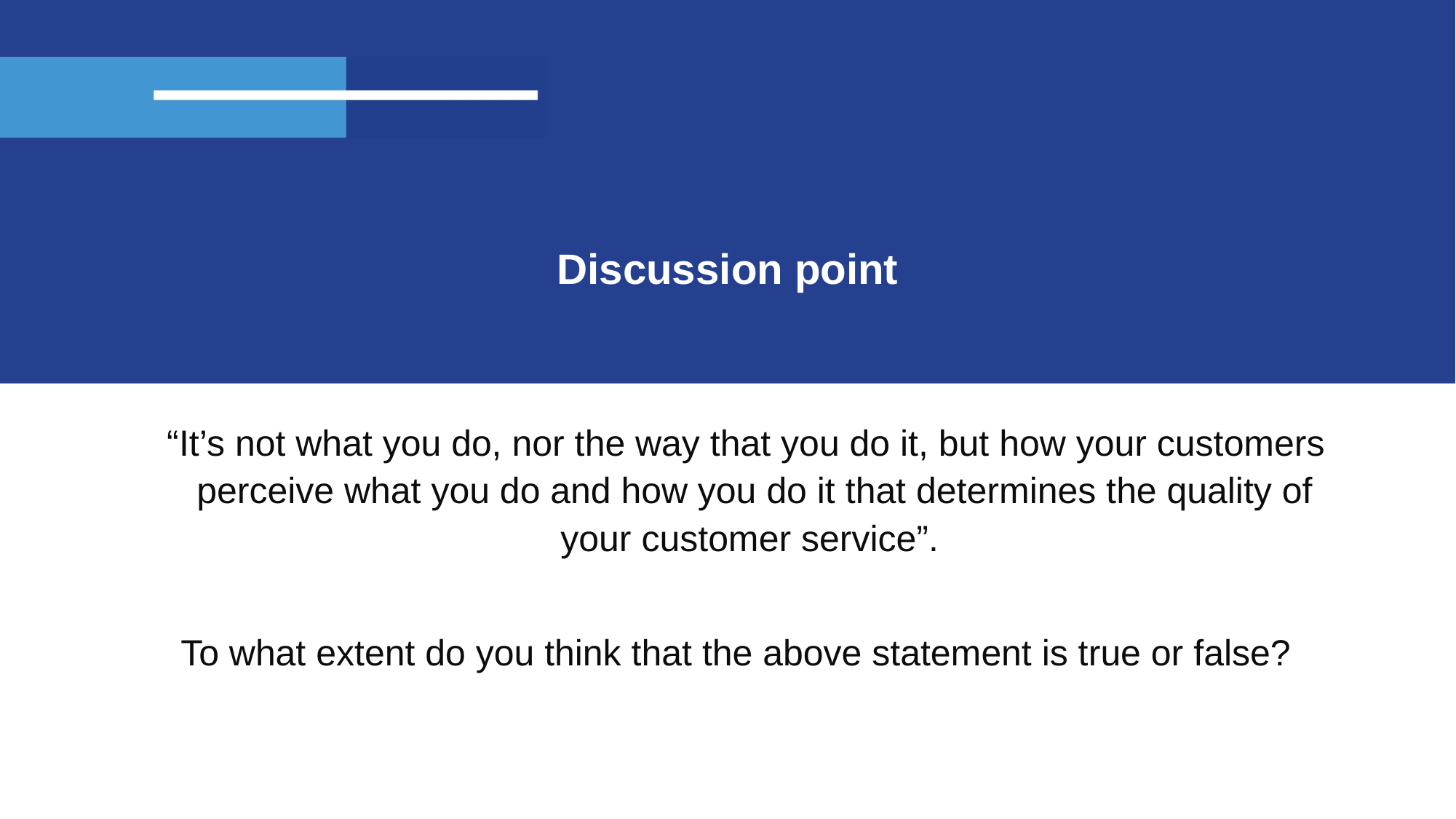

# Discussion point
 “It’s not what you do, nor the way that you do it, but how your customers perceive what you do and how you do it that determines the quality of your customer service”.

To what extent do you think that the above statement is true or false?